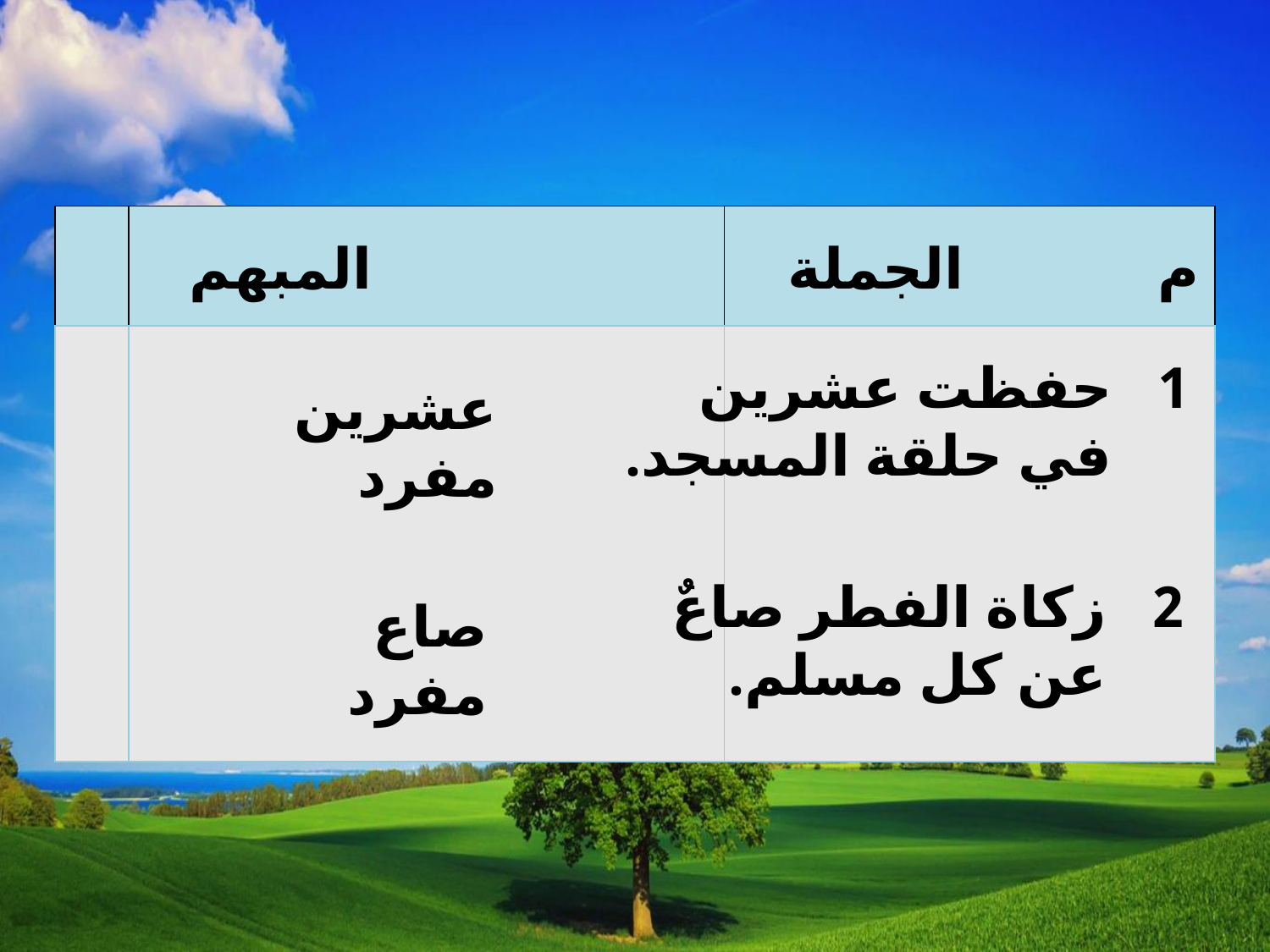

|  |  |  |
| --- | --- | --- |
|  |  |  |
المبهم
الجملة
م
حفظت عشرين في حلقة المسجد.
1
عشرين    مفرد
زكاة الفطر صاعٌ عن كل مسلم.
2
صاع      مفرد